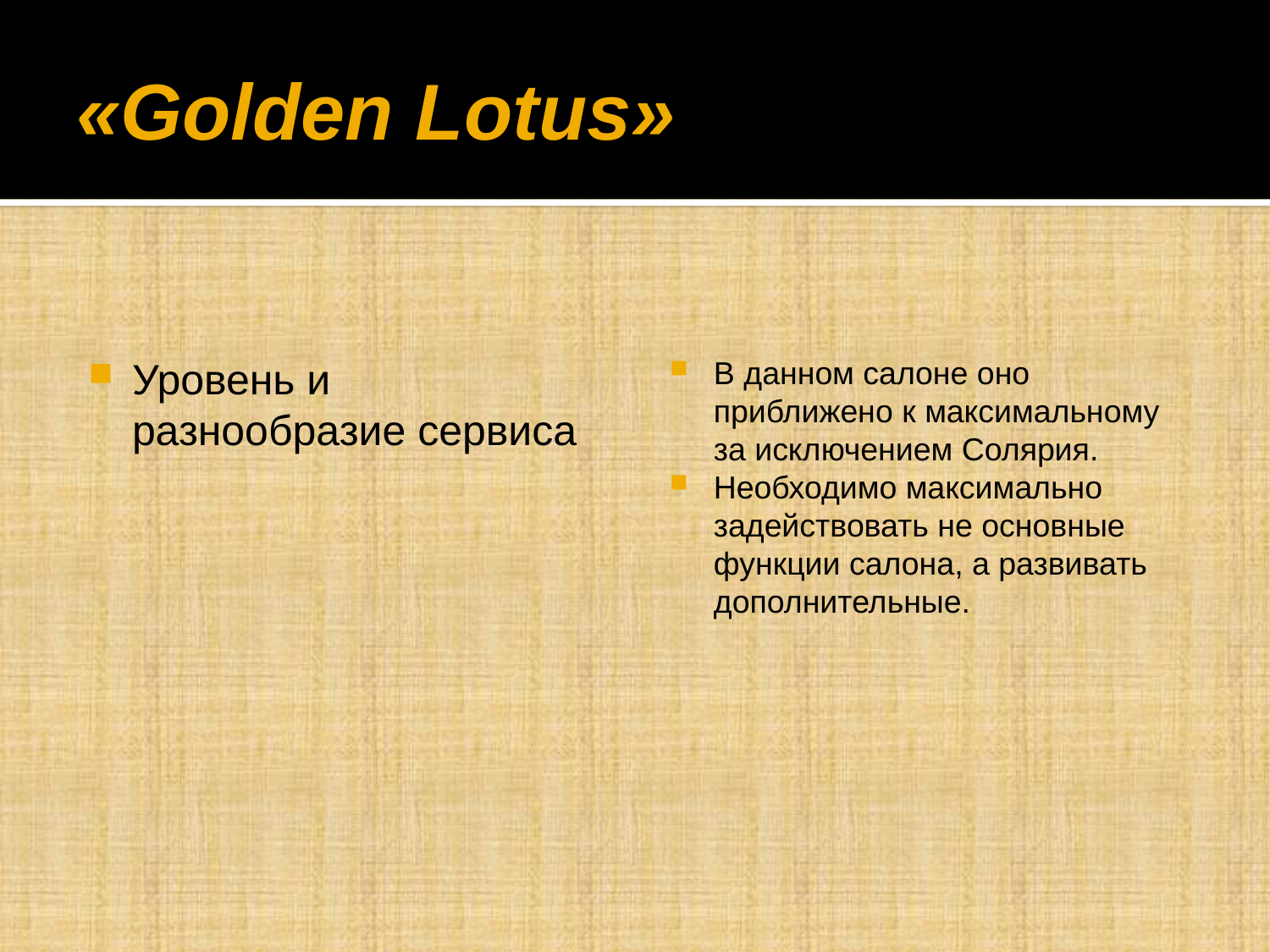

# «Golden Lotus»

Уровень и разнообразие сервиса
В данном салоне оно приближено к максимальному за исключением Солярия.
Необходимо максимально задействовать не основные функции салона, а развивать дополнительные.